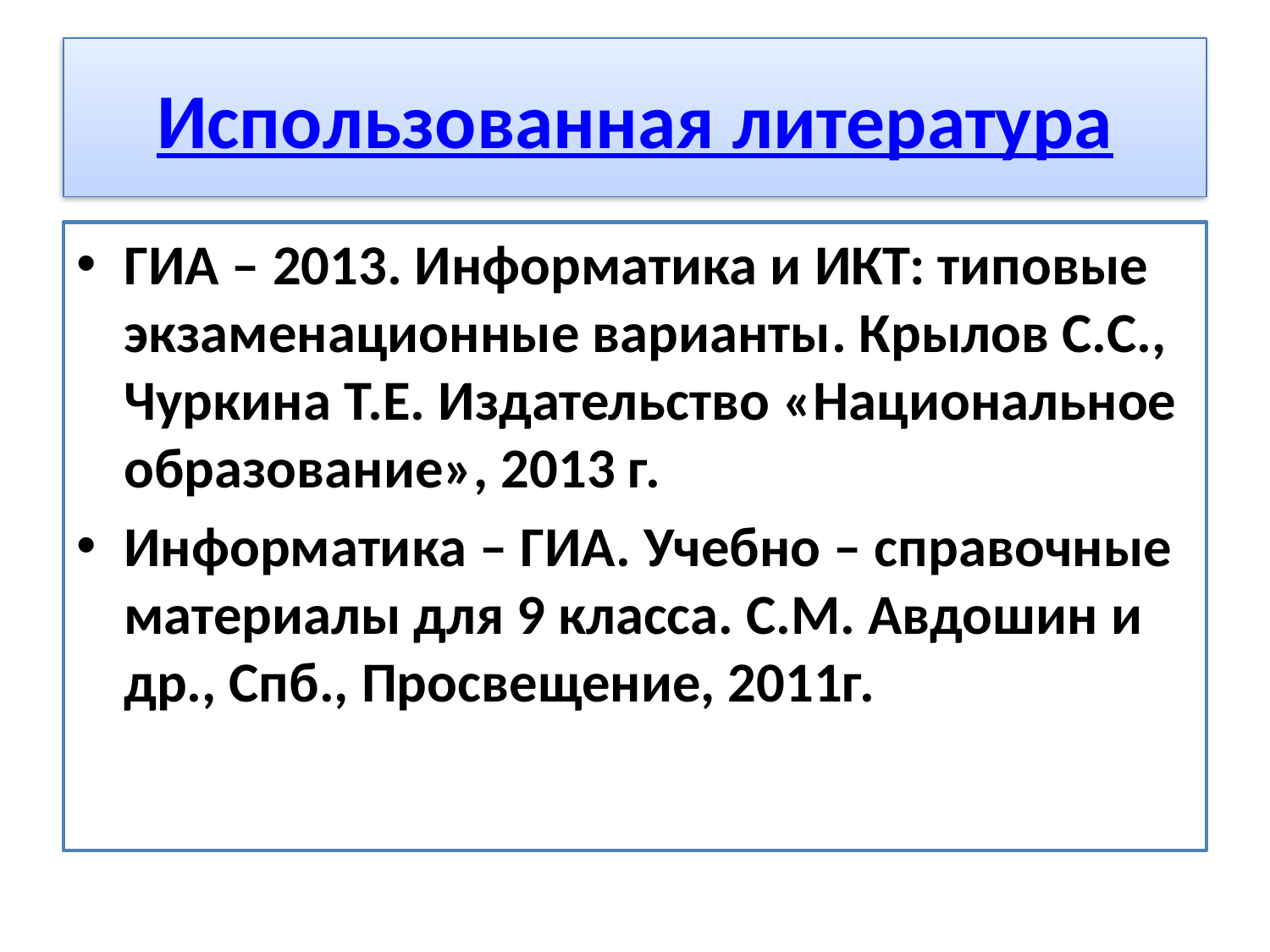

# Использованная литература
ГИА – 2013. Информатика и ИКТ: типовые экзаменационные варианты. Крылов С.С., Чуркина Т.Е. Издательство «Национальное образование», 2013 г.
Информатика – ГИА. Учебно – справочные материалы для 9 класса. С.М. Авдошин и др., Спб., Просвещение, 2011г.